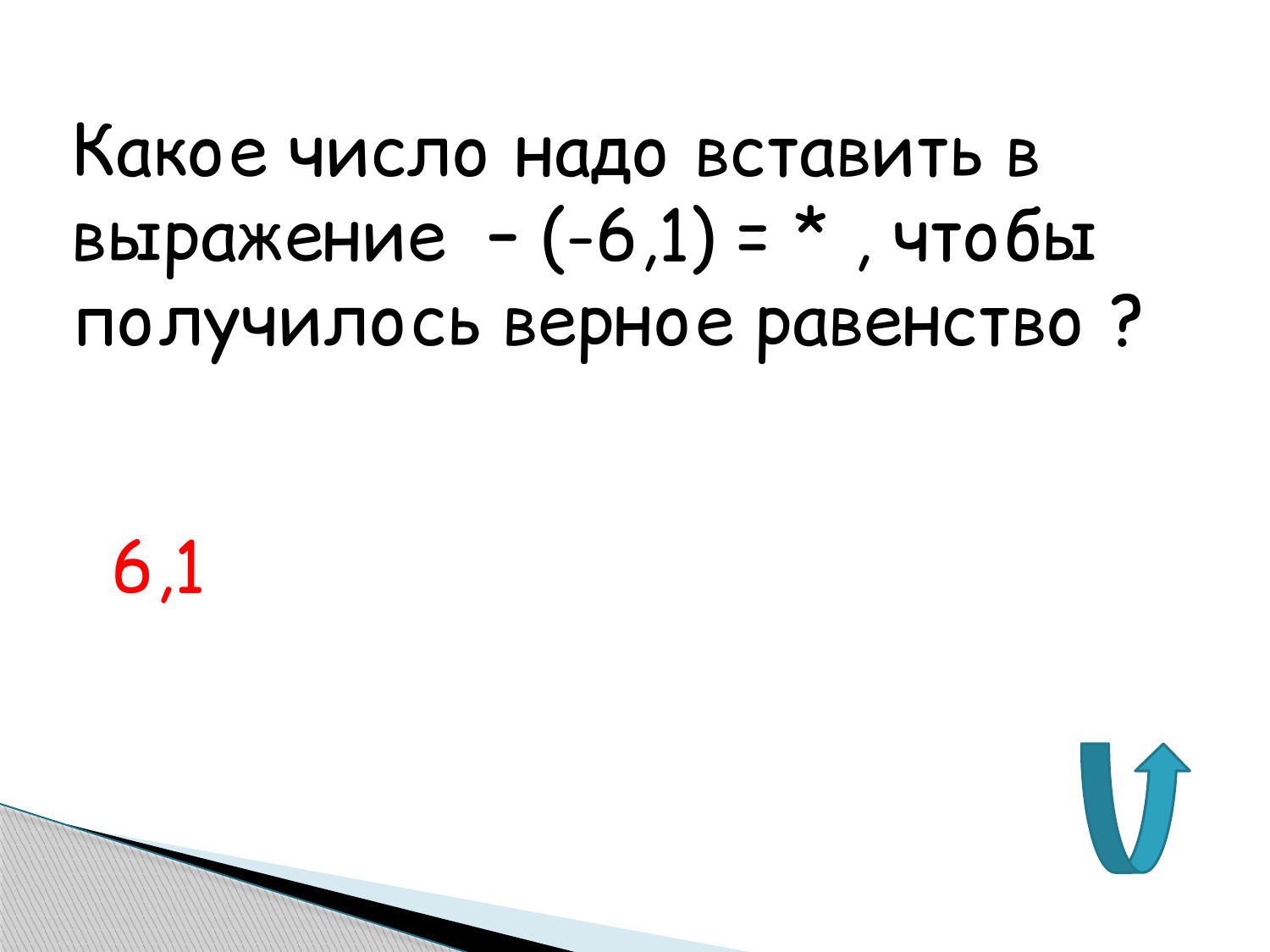

Какое число надо вставить в выражение  – (-6,1) = * , чтобы получилось верное равенство ?
6,1